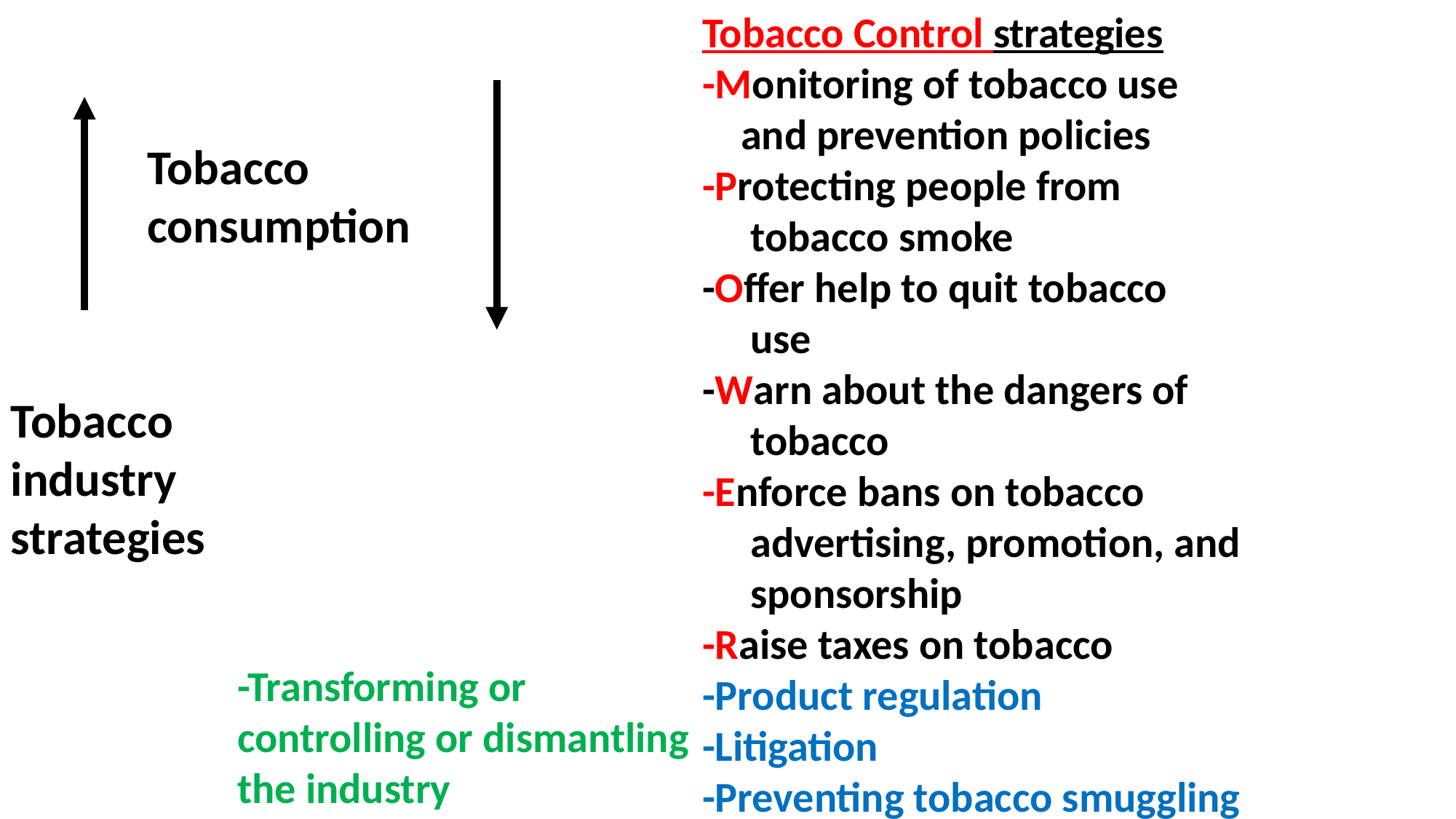

Tobacco Control strategies
-Monitoring of tobacco use
    and prevention policies
-Protecting people from
     tobacco smoke
-Offer help to quit tobacco
     use
-Warn about the dangers of
     tobacco
-Enforce bans on tobacco
     advertising, promotion, and
     sponsorship
-Raise taxes on tobacco
-Product regulation
-Litigation
-Preventing tobacco smuggling
Tobacco consumption

Tobacco industry strategies

-Transforming or     controlling or dismantling the industry